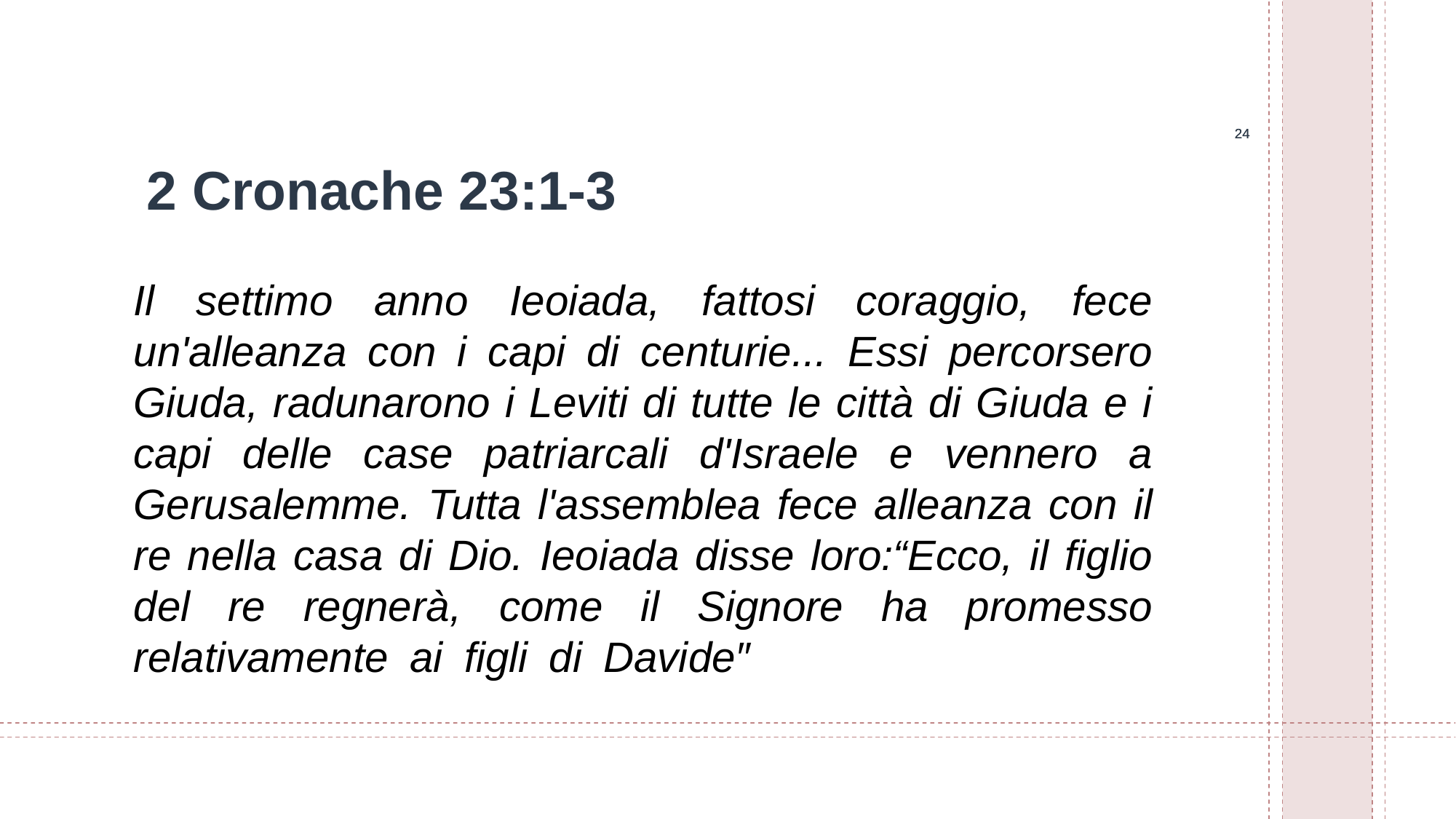

24
24
# 2 Cronache 23:1-3
Il settimo anno Ieoiada, fattosi coraggio, fece un'alleanza con i capi di centurie... Essi percorsero Giuda, radunarono i Leviti di tutte le città di Giuda e i capi delle case patriarcali d'Israele e vennero a Gerusalemme. Tutta l'assemblea fece alleanza con il re nella casa di Dio. Ieoiada disse loro:“Ecco, il figlio del re regnerà, come il Signore ha promesso relativamente ai figli di Davide″